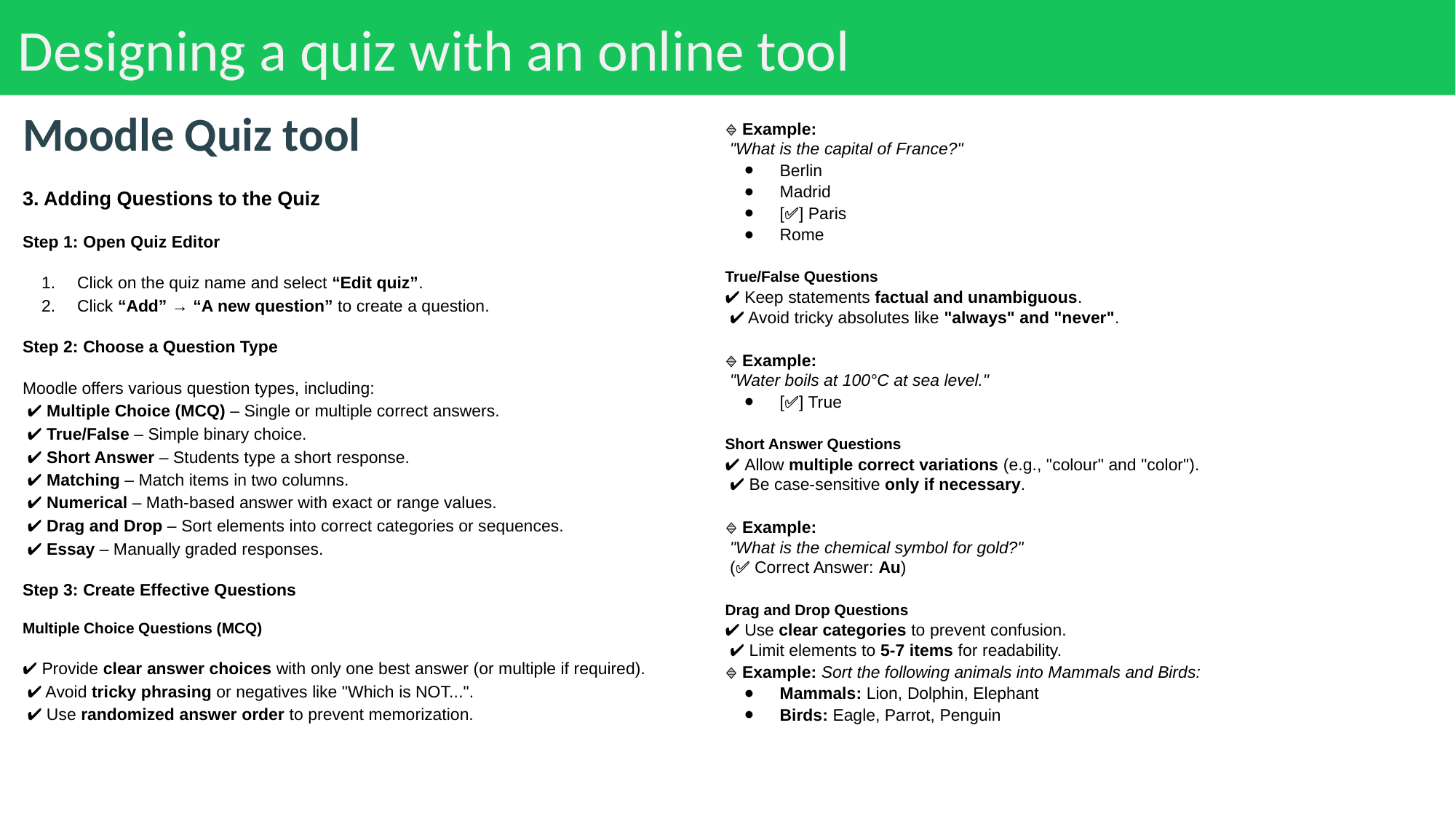

# Designing a quiz with an online tool
Moodle Quiz tool
3. Adding Questions to the Quiz
Step 1: Open Quiz Editor
Click on the quiz name and select “Edit quiz”.
Click “Add” → “A new question” to create a question.
Step 2: Choose a Question Type
Moodle offers various question types, including:
 ✔ Multiple Choice (MCQ) – Single or multiple correct answers.
 ✔ True/False – Simple binary choice.
 ✔ Short Answer – Students type a short response.
 ✔ Matching – Match items in two columns.
 ✔ Numerical – Math-based answer with exact or range values.
 ✔ Drag and Drop – Sort elements into correct categories or sequences.
 ✔ Essay – Manually graded responses.
Step 3: Create Effective Questions
Multiple Choice Questions (MCQ)
✔ Provide clear answer choices with only one best answer (or multiple if required).
 ✔ Avoid tricky phrasing or negatives like "Which is NOT...".
 ✔ Use randomized answer order to prevent memorization.

🔹 Example:
 "What is the capital of France?"
Berlin
Madrid
[✅] Paris
Rome

True/False Questions
✔ Keep statements factual and unambiguous.
 ✔ Avoid tricky absolutes like "always" and "never".

🔹 Example:
 "Water boils at 100°C at sea level."
[✅] True

Short Answer Questions
✔ Allow multiple correct variations (e.g., "colour" and "color").
 ✔ Be case-sensitive only if necessary.

🔹 Example:
 "What is the chemical symbol for gold?"
 (✅ Correct Answer: Au)

Drag and Drop Questions
✔ Use clear categories to prevent confusion.
 ✔ Limit elements to 5-7 items for readability.
🔹 Example: Sort the following animals into Mammals and Birds:
Mammals: Lion, Dolphin, Elephant
Birds: Eagle, Parrot, Penguin